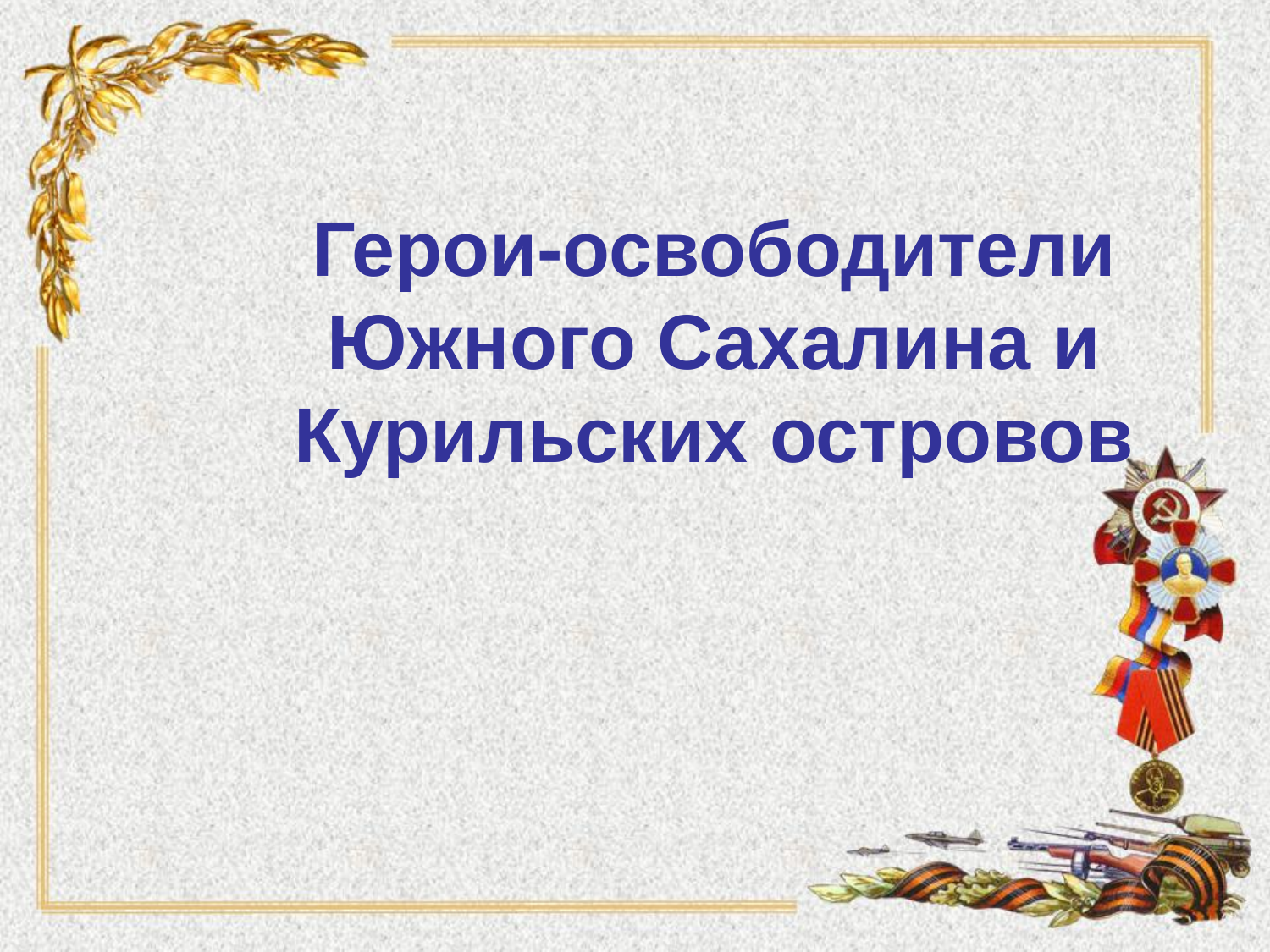

# Герои-освободители Южного Сахалина и Курильских островов